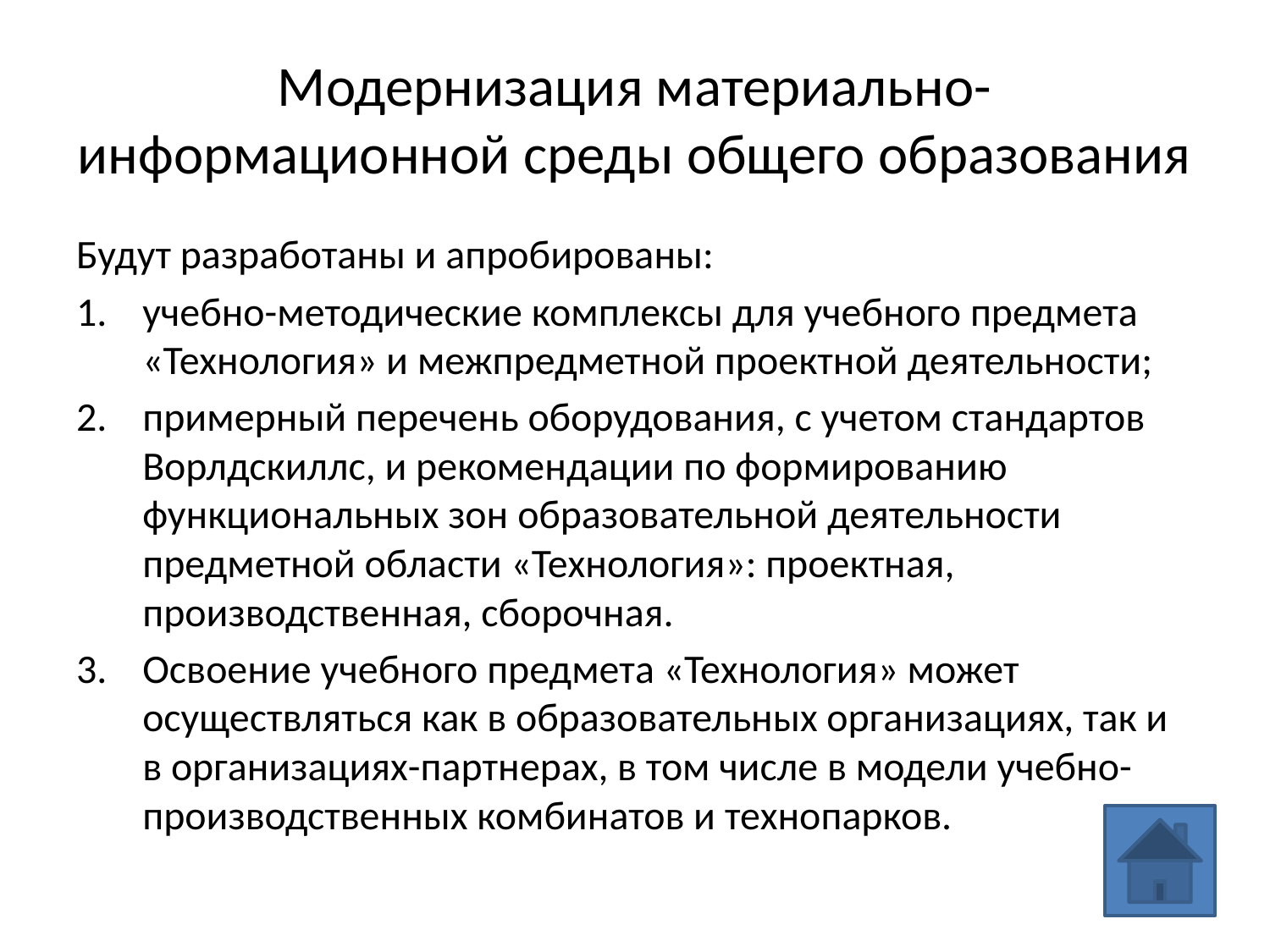

# Модернизация материально-информационной среды общего образования
Будут разработаны и апробированы:
учебно-методические комплексы для учебного предмета «Технология» и межпредметной проектной деятельности;
примерный перечень оборудования, с учетом стандартов Ворлдскиллс, и рекомендации по формированию функциональных зон образовательной деятельности предметной области «Технология»: проектная, производственная, сборочная.
Освоение учебного предмета «Технология» может осуществляться как в образовательных организациях, так и в организациях-партнерах, в том числе в модели учебно-производственных комбинатов и технопарков.